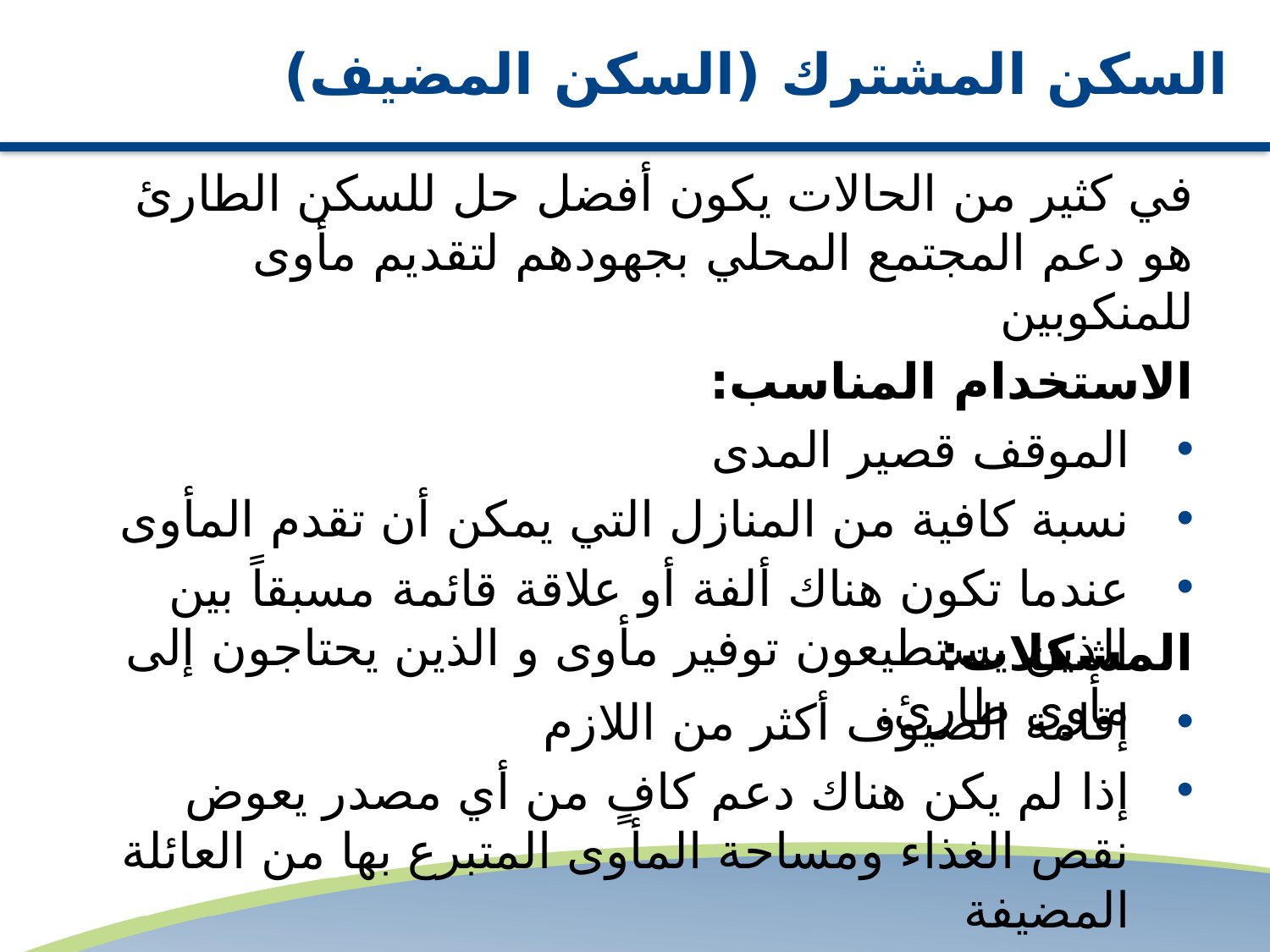

السكن المشترك (السكن المضيف)
في كثير من الحالات يكون أفضل حل للسكن الطارئ هو دعم المجتمع المحلي بجهودهم لتقديم مأوى للمنكوبين
الاستخدام المناسب:
الموقف قصير المدى
نسبة كافية من المنازل التي يمكن أن تقدم المأوى
عندما تكون هناك ألفة أو علاقة قائمة مسبقاً بين الذين يستطيعون توفير مأوى و الذين يحتاجون إلى مأوى طارئ.

المشكلات:
إقامة الضيوف أكثر من اللازم
إذا لم يكن هناك دعم كافٍ من أي مصدر يعوض نقص الغذاء ومساحة المأوى المتبرع بها من العائلة المضيفة